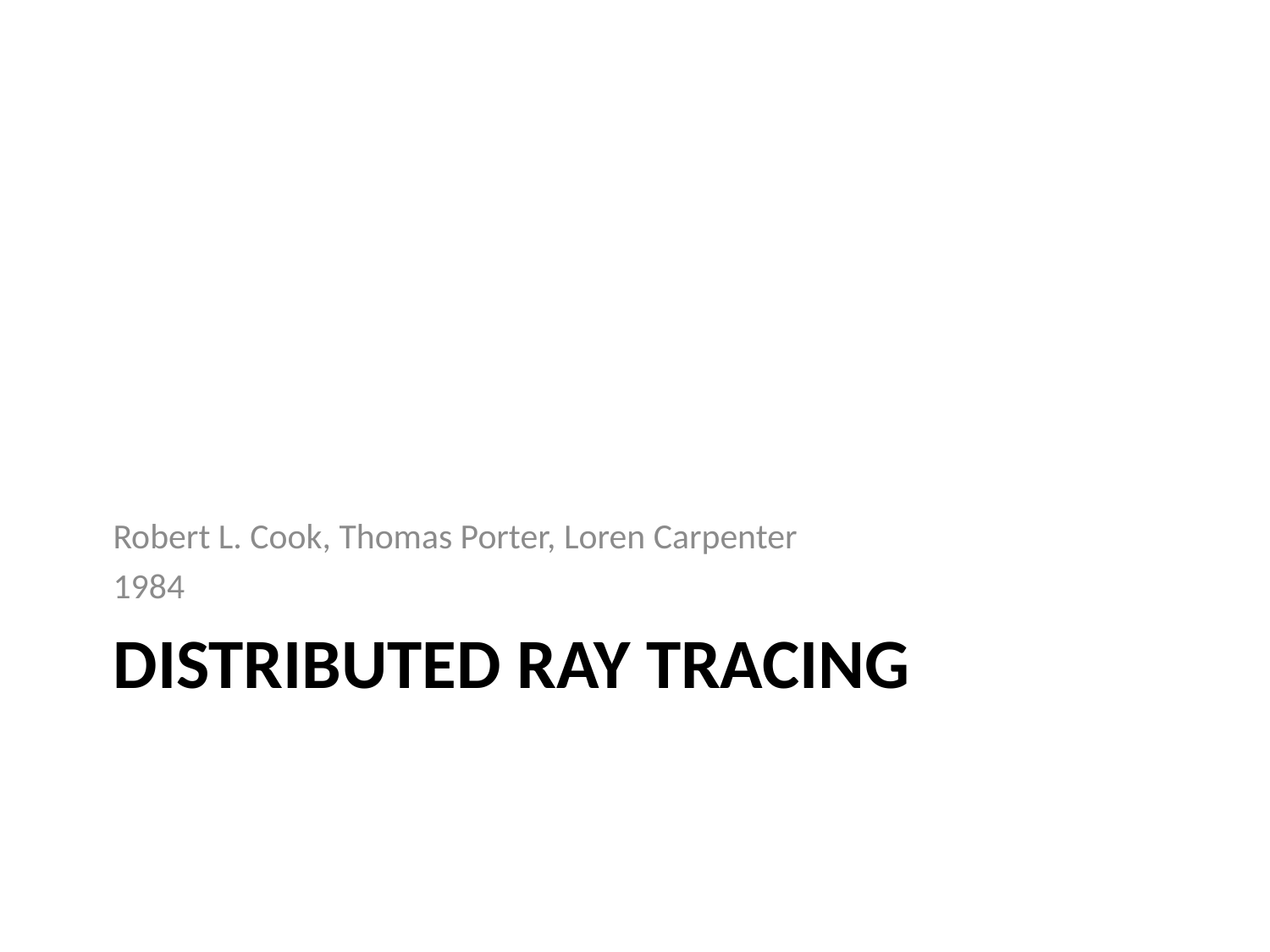

Robert L. Cook, Thomas Porter, Loren Carpenter
1984
# Distributed Ray Tracing